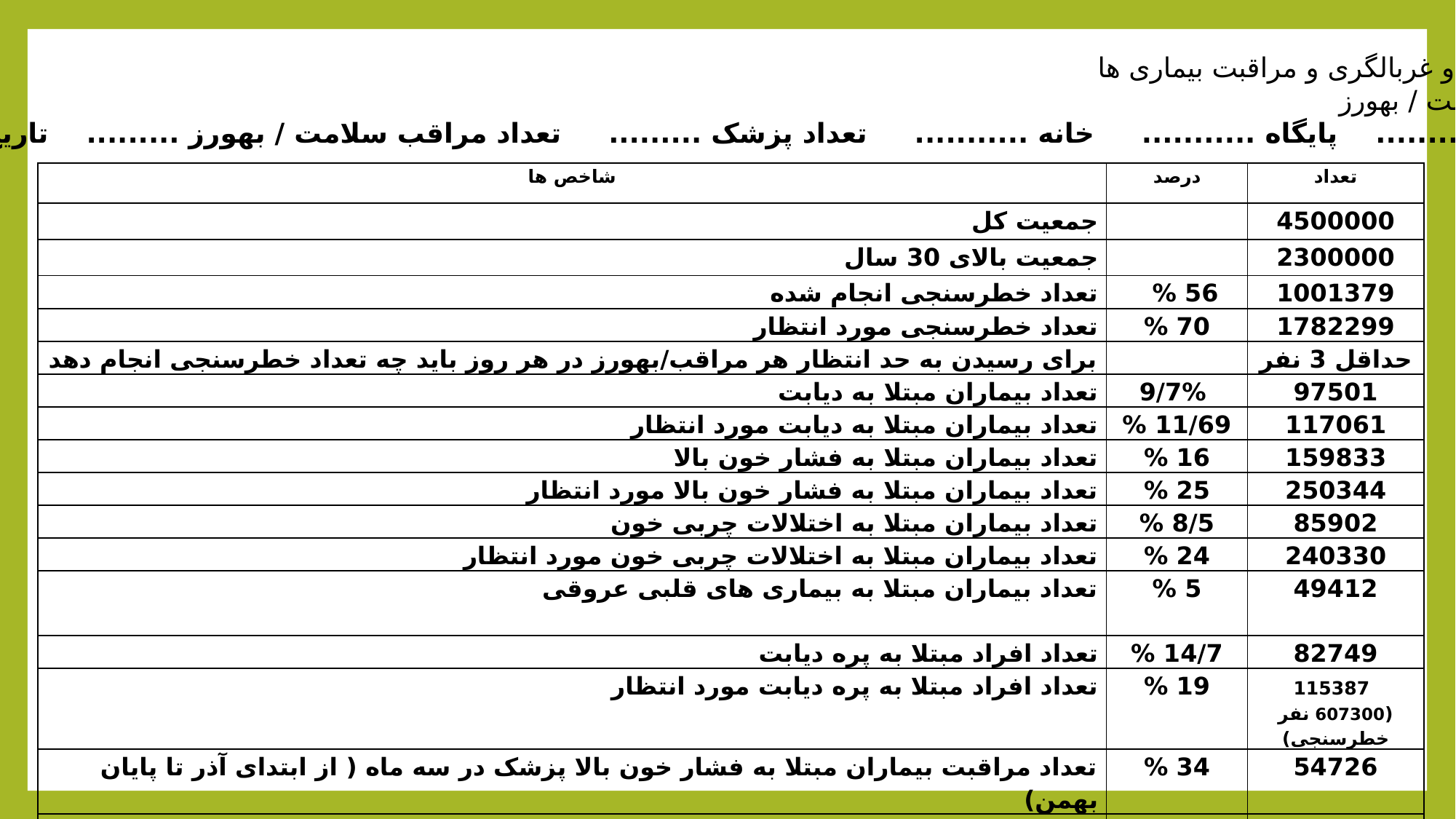

گزارش خطرسنجی و غربالگری و مراقبت بیماری ها
پزشک، مراقب سلامت / بهورز
مرکز سلامت ............    پایگاه ...........     خانه ...........     تعداد پزشک .........     تعداد مراقب سلامت / بهورز .........    تاریخ تا پایان بهمن 97

| شاخص ها | درصد | تعداد |
| --- | --- | --- |
| جمعیت کل |  | 4500000 |
| جمعیت بالای 30 سال |  | 2300000 |
| تعداد خطرسنجی انجام شده | 56 % | 1001379 |
| تعداد خطرسنجی مورد انتظار | 70 % | 1782299 |
| برای رسیدن به حد انتظار هر مراقب/بهورز در هر روز باید چه تعداد خطرسنجی انجام دهد |  | حداقل 3 نفر |
| تعداد بیماران مبتلا به دیابت | 9/7% | 97501 |
| تعداد بیماران مبتلا به دیابت مورد انتظار | 11/69 % | 117061 |
| تعداد بیماران مبتلا به فشار خون بالا | 16 % | 159833 |
| تعداد بیماران مبتلا به فشار خون بالا مورد انتظار | 25 % | 250344 |
| تعداد بیماران مبتلا به اختلالات چربی خون | 8/5 % | 85902 |
| تعداد بیماران مبتلا به اختلالات چربی خون مورد انتظار | 24 % | 240330 |
| تعداد بیماران مبتلا به بیماری های قلبی عروقی | 5 % | 49412 |
| تعداد افراد مبتلا به پره دیابت | 14/7 % | 82749 |
| تعداد افراد مبتلا به پره دیابت مورد انتظار | 19 % | 115387 (607300 نفر خطرسنجی) |
| تعداد مراقبت بیماران مبتلا به فشار خون بالا پزشک در سه ماه ( از ابتدای آذر تا پایان بهمن) | 34 % | 54726 |
| تعداد مراقبت بیماران مبتلا به فشار خون بالا پزشک مورد انتظار در سه ماه ( از ابتدای آذر تا پایان بهمن) | 100 % | 159833 |
| برای رسیدن به حد انتظار، پزشک باید در هر روز چه تعداد بیمار مبتلا به فشار خون بالا مراقبت کند |  | حداقل 4 نفر |